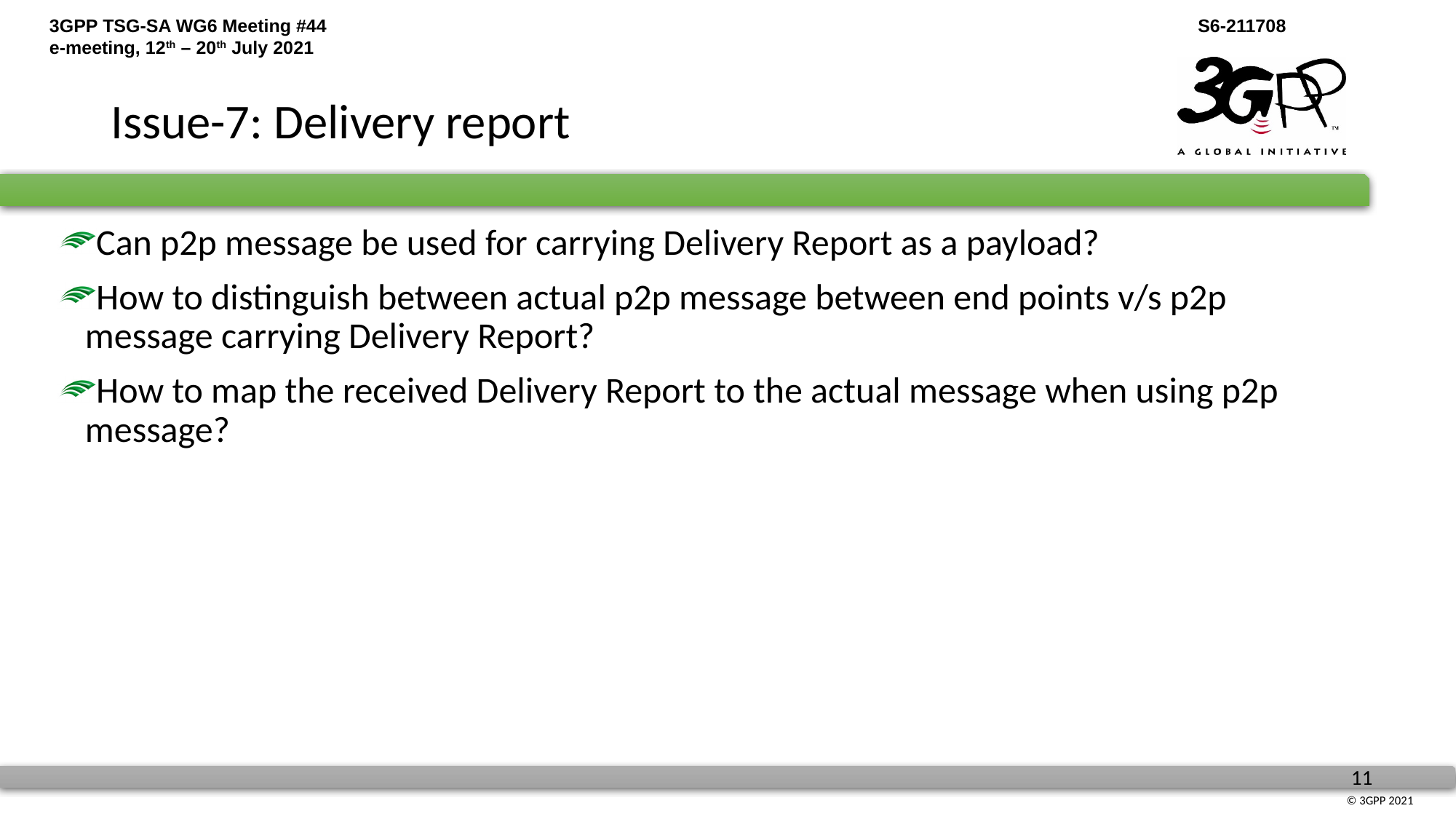

# Issue-7: Delivery report
Can p2p message be used for carrying Delivery Report as a payload?
How to distinguish between actual p2p message between end points v/s p2p message carrying Delivery Report?
How to map the received Delivery Report to the actual message when using p2p message?